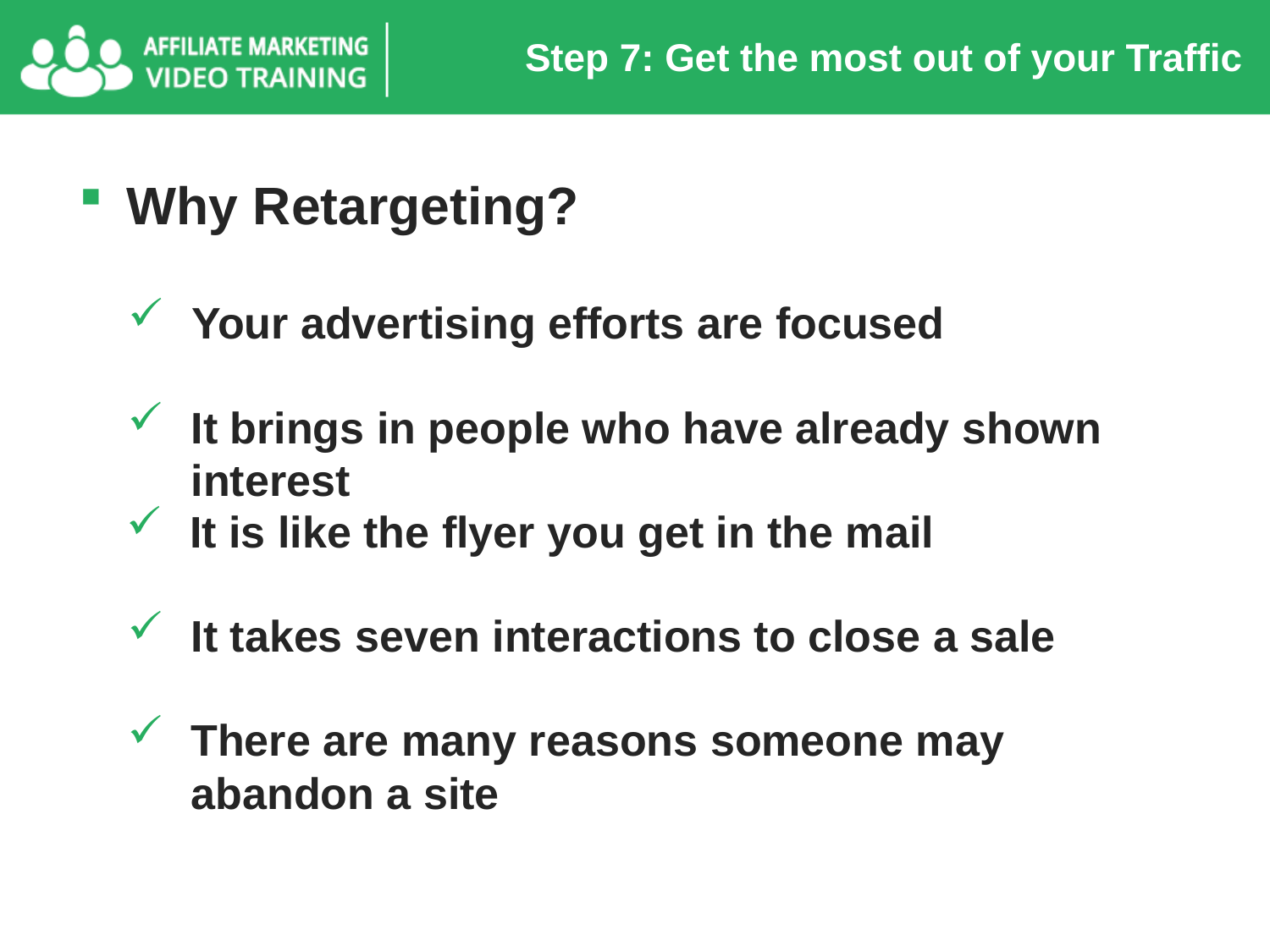

Step 7: Get the most out of your Traffic
Why Retargeting?
Your advertising efforts are focused
It brings in people who have already shown interest
It is like the flyer you get in the mail
It takes seven interactions to close a sale
There are many reasons someone may abandon a site